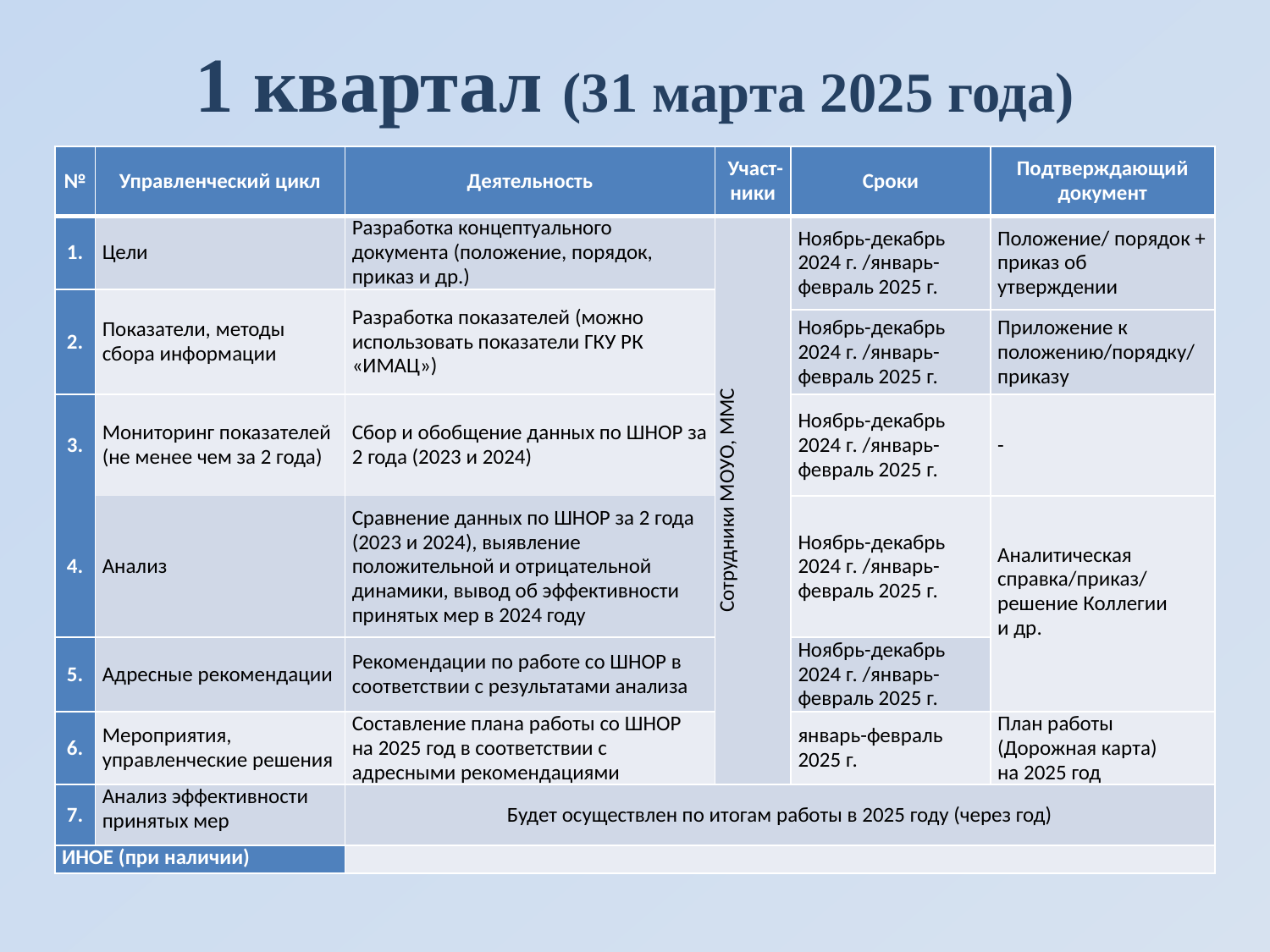

# 1 квартал (31 марта 2025 года)
| № | Управленческий цикл | Деятельность | Участ-ники | Сроки | Подтверждающий документ |
| --- | --- | --- | --- | --- | --- |
| 1. | Цели | Разработка концептуального документа (положение, порядок, приказ и др.) | Сотрудники МОУО, ММС | Ноябрь-декабрь 2024 г. /январь-февраль 2025 г. | Положение/ порядок + приказ об утверждении |
| 2. | Показатели, методы сбора информации | Разработка показателей (можно использовать показатели ГКУ РК «ИМАЦ») |  |  |  |
|  |  |  |  | Ноябрь-декабрь 2024 г. /январь-февраль 2025 г. | Приложение к положению/порядку/ приказу |
| 3. | Мониторинг показателей (не менее чем за 2 года) | Сбор и обобщение данных по ШНОР за 2 года (2023 и 2024) |  | Ноябрь-декабрь 2024 г. /январь-февраль 2025 г. | - |
| 4. | Анализ | Сравнение данных по ШНОР за 2 года (2023 и 2024), выявление положительной и отрицательной динамики, вывод об эффективности принятых мер в 2024 году |  |  |  |
|  |  |  |  | Ноябрь-декабрь 2024 г. /январь-февраль 2025 г. | Аналитическая справка/приказ/ решение Коллегии и др. |
| 5. | Адресные рекомендации | Рекомендации по работе со ШНОР в соответствии с результатами анализа |  | Ноябрь-декабрь 2024 г. /январь-февраль 2025 г. |  |
| 6. | Мероприятия, управленческие решения | Составление плана работы со ШНОР на 2025 год в соответствии с адресными рекомендациями |  | январь-февраль 2025 г. | План работы (Дорожная карта) на 2025 год |
| 7. | Анализ эффективности принятых мер | Будет осуществлен по итогам работы в 2025 году (через год) |  |  |  |
| ИНОЕ (при наличии) |  |  |  |  |  |